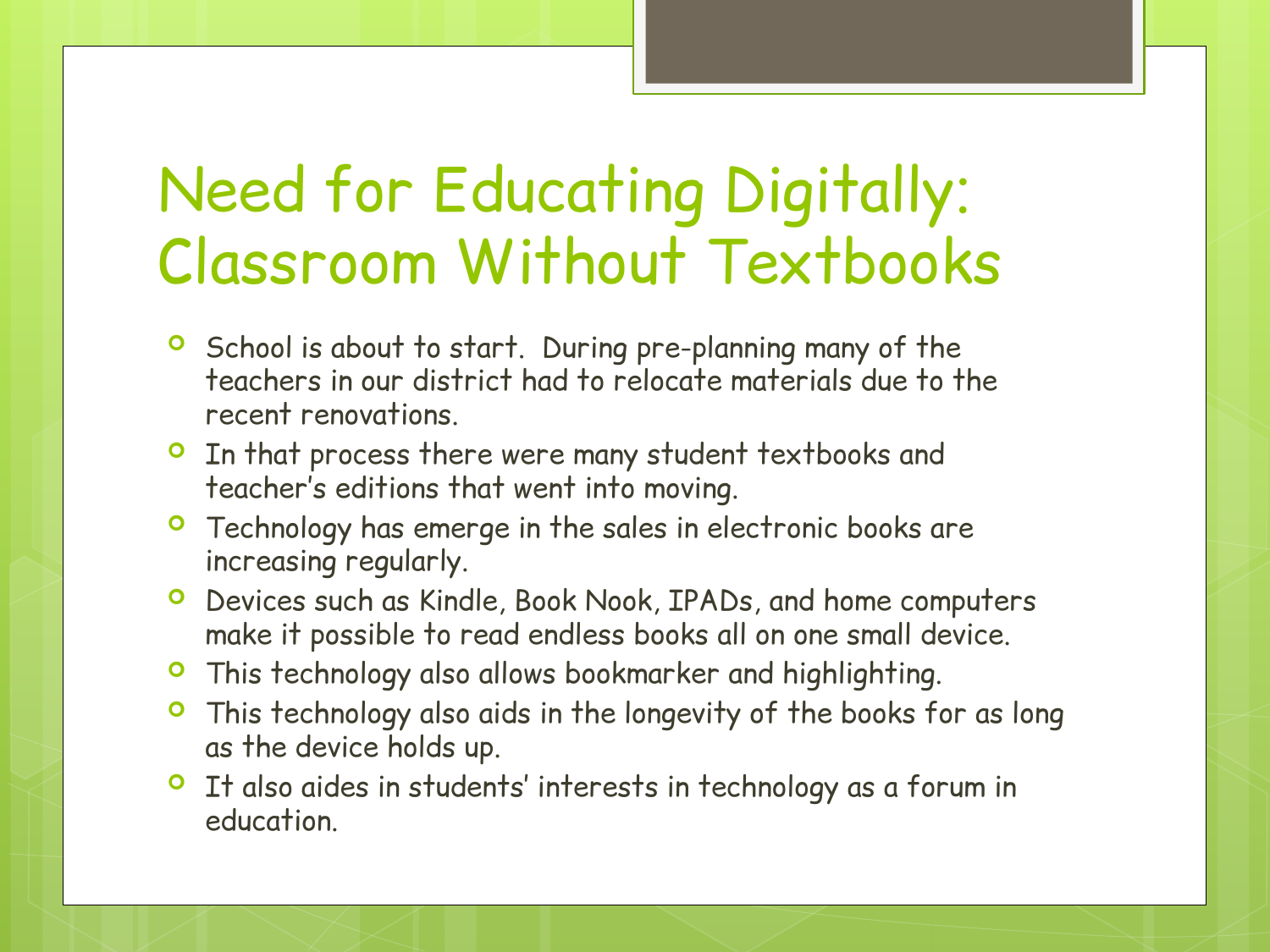

# Need for Educating Digitally:  Classroom Without Textbooks
School is about to start.  During pre-planning many of the teachers in our district had to relocate materials due to the recent renovations.
In that process there were many student textbooks and teacher’s editions that went into moving.
Technology has emerge in the sales in electronic books are increasing regularly.
Devices such as Kindle, Book Nook, IPADs, and home computers make it possible to read endless books all on one small device.
This technology also allows bookmarker and highlighting.
This technology also aids in the longevity of the books for as long as the device holds up.
It also aides in students’ interests in technology as a forum in education.